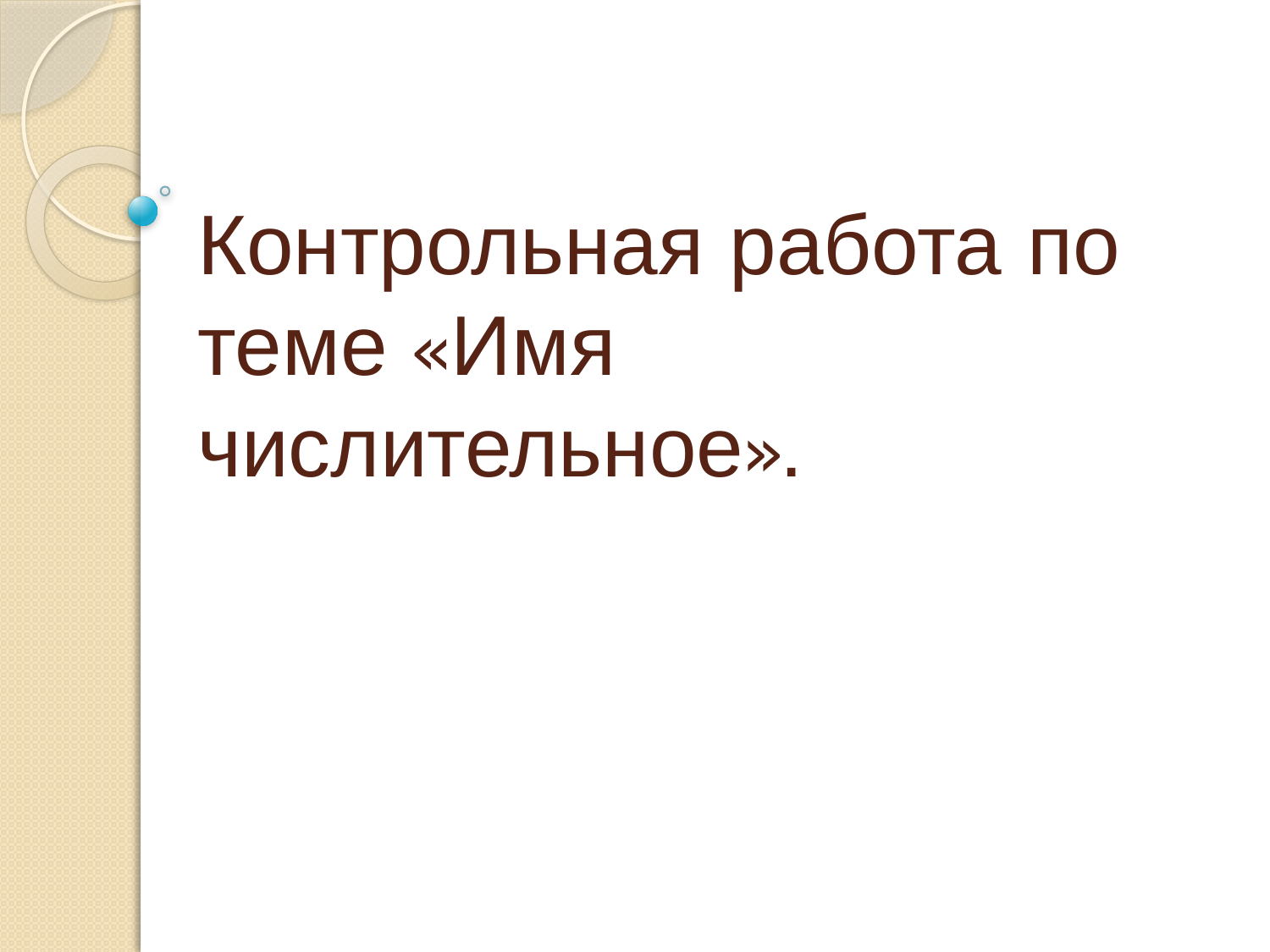

# Контрольная работа по теме «Имя числительное».